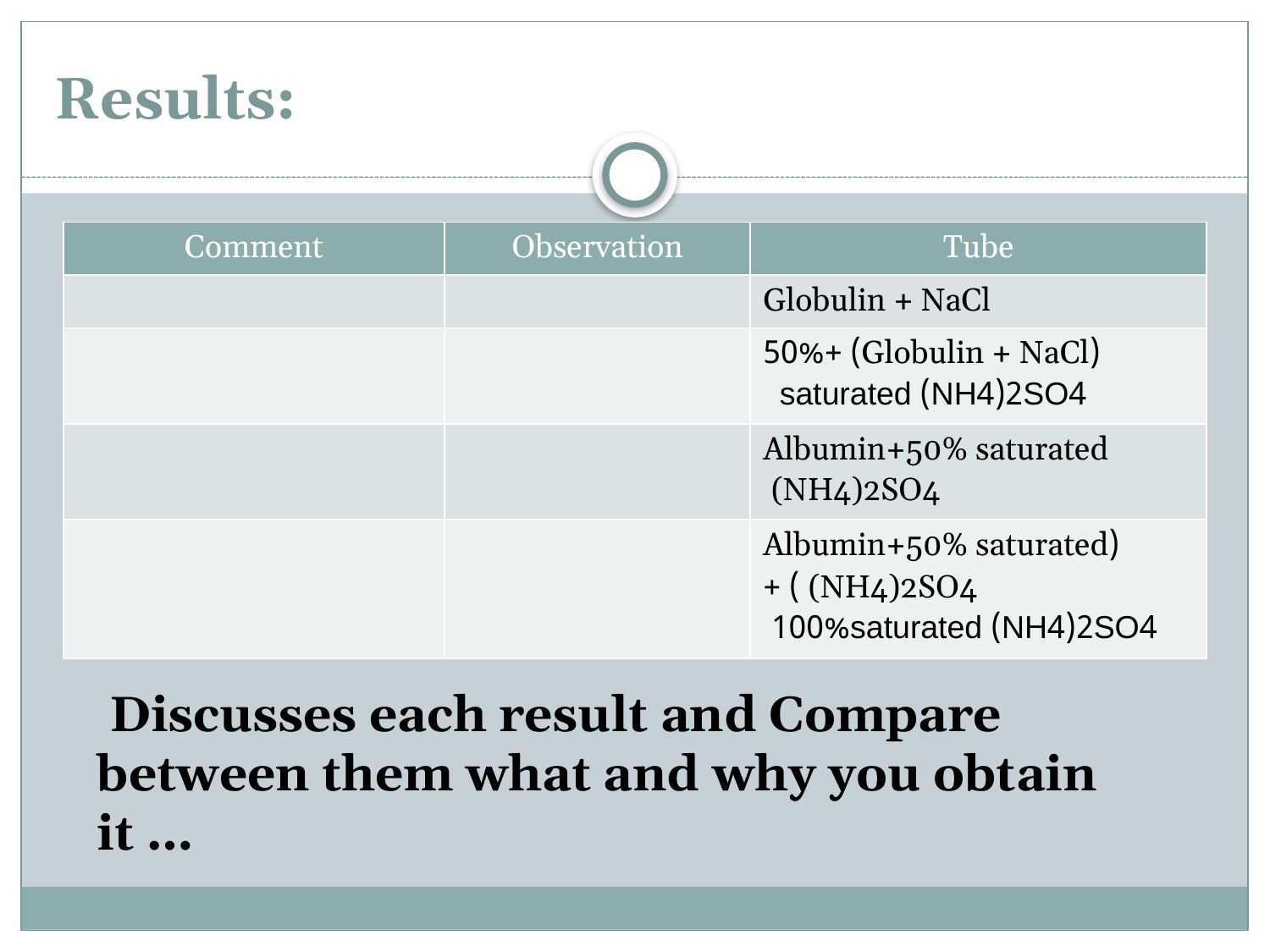

# Results:
| Comment | Observation | Tube |
| --- | --- | --- |
|  |  | Globulin + NaCl |
|  |  | (Globulin + NaCl) +50% saturated (NH4)2SO4 |
|  |  | Albumin+50% saturated (NH4)2SO4 |
|  |  | (Albumin+50% saturated (NH4)2SO4 ) + 100%saturated (NH4)2SO4 |
 Discusses each result and Compare between them what and why you obtain it …